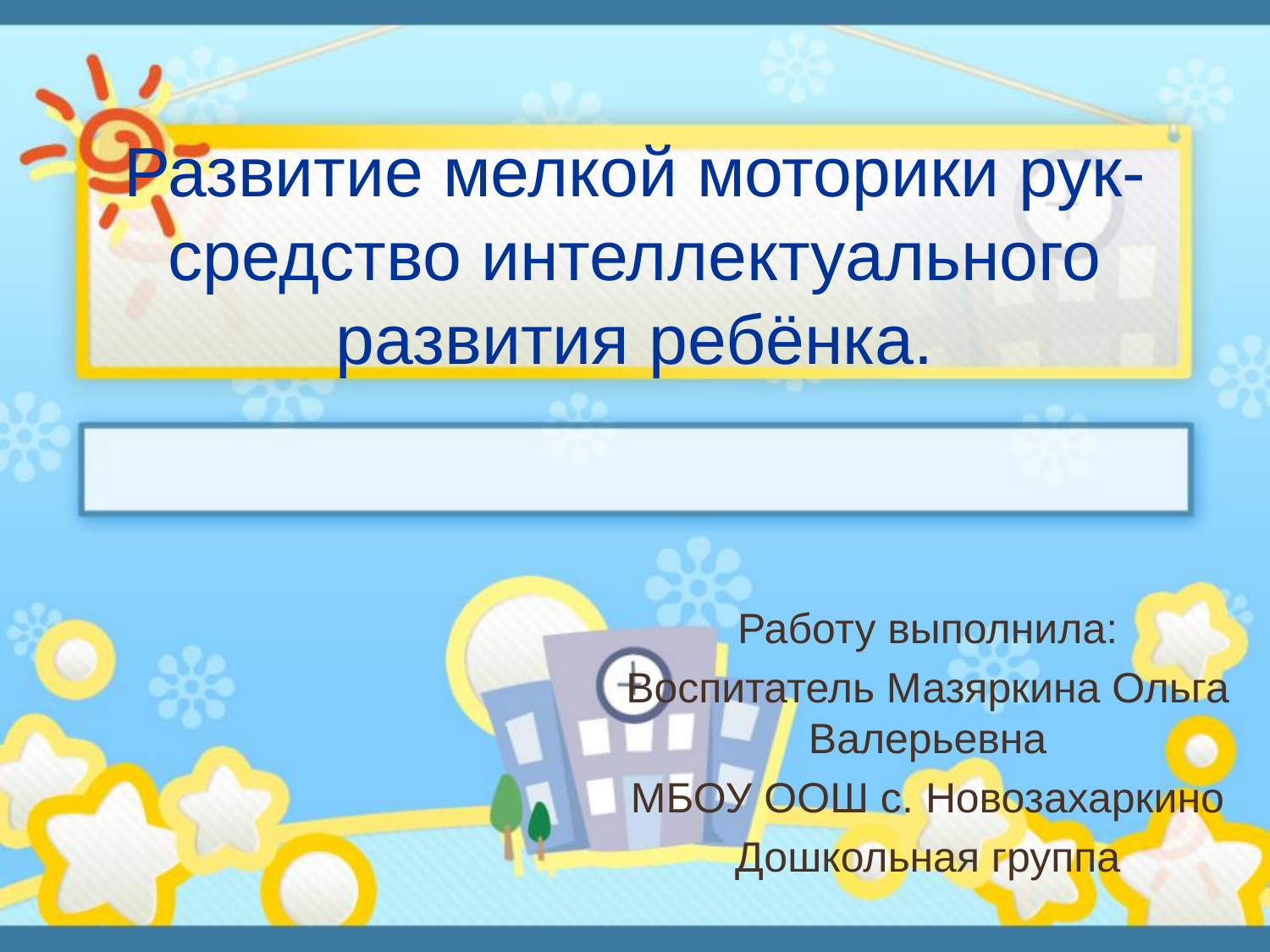

# Развитие мелкой моторики рук- средство интеллектуального развития ребёнка.
Работу выполнила:
Воспитатель Мазяркина Ольга Валерьевна
МБОУ ООШ с. Новозахаркино
Дошкольная группа